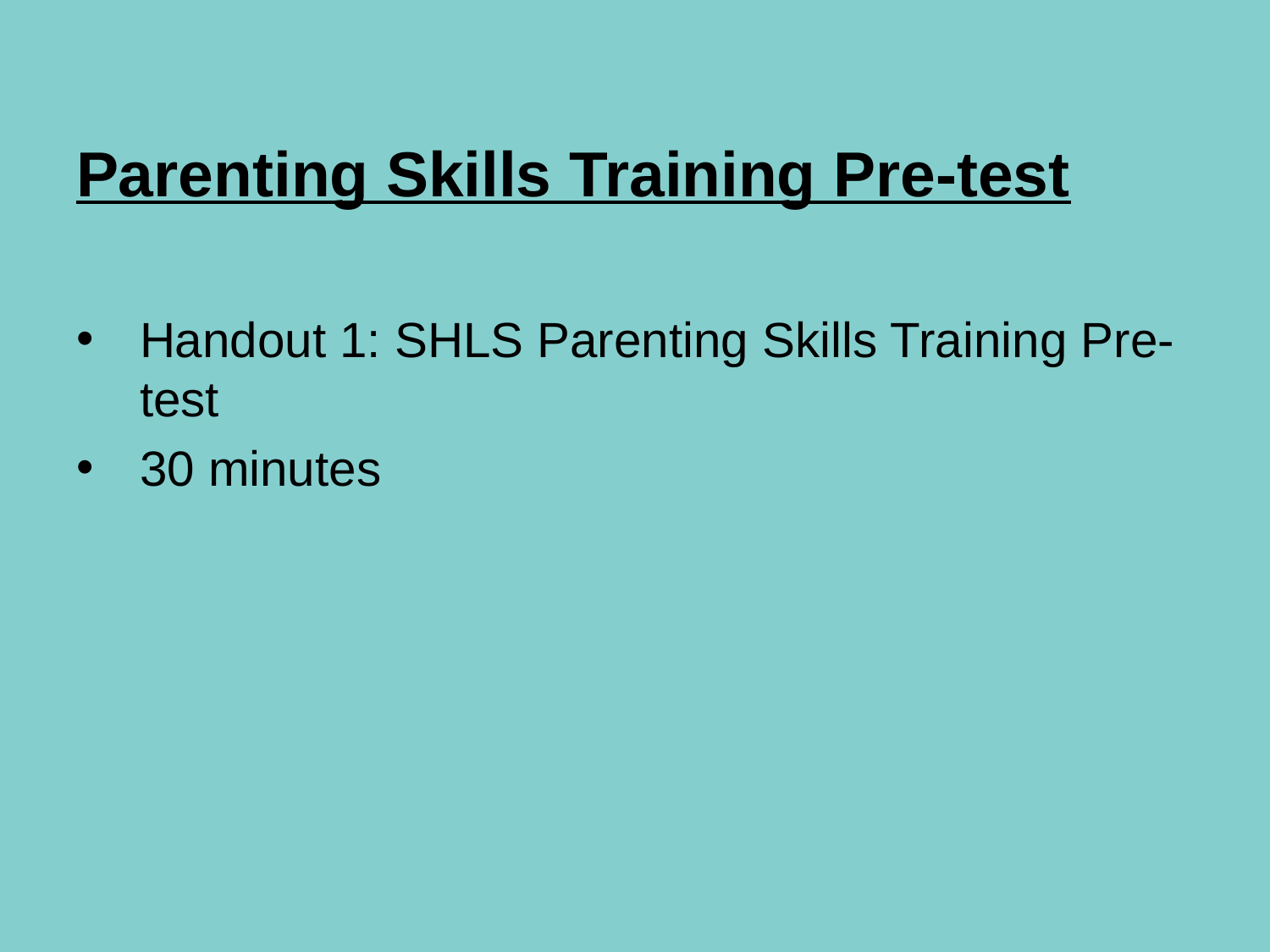

# Parenting Skills Training Pre-test

Handout 1: SHLS Parenting Skills Training Pre-test
30 minutes